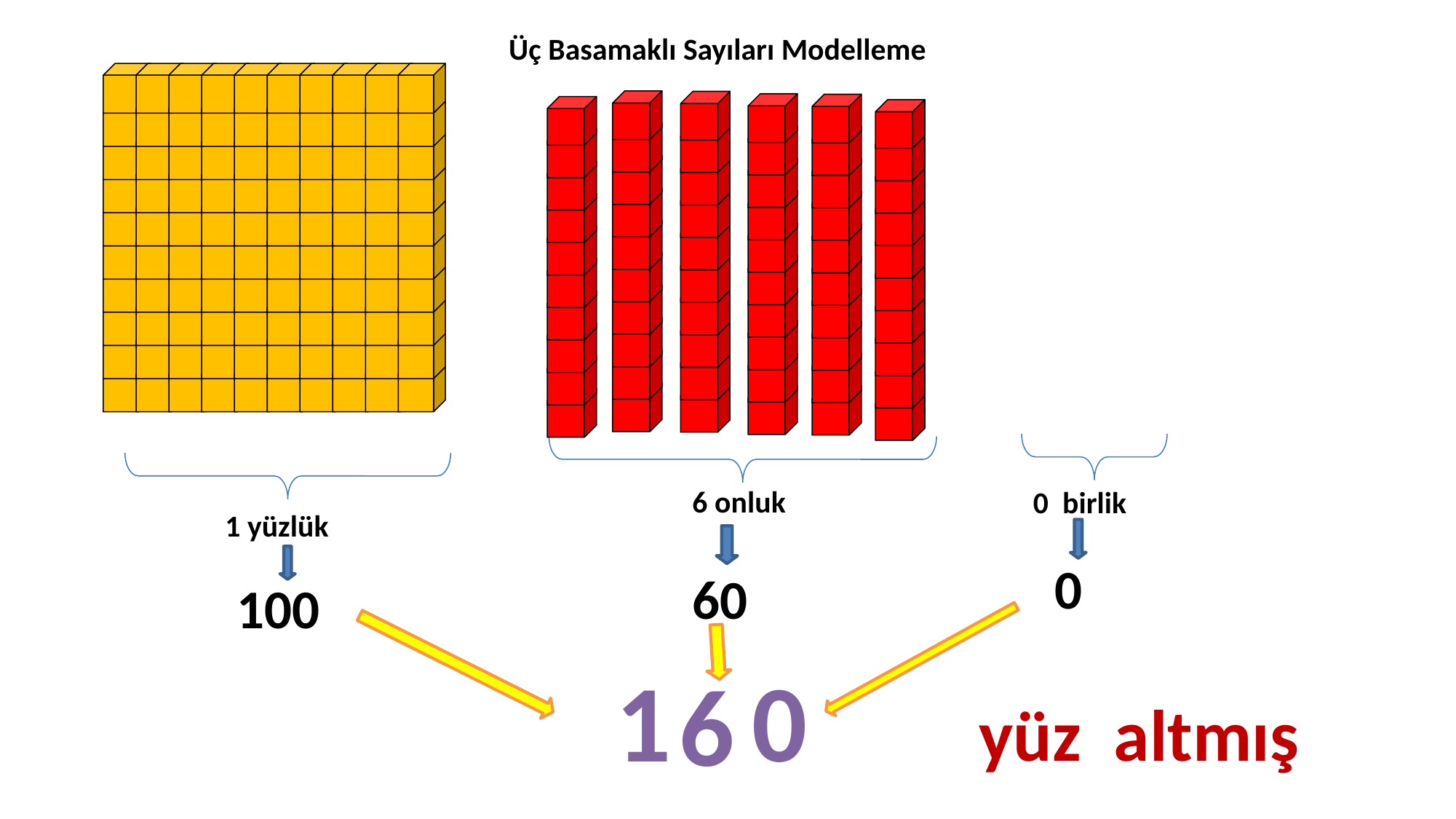

Üç Basamaklı Sayıları Modelleme

6 onluk
0  birlik
1 yüzlük

   0

60
100

 0
 1

 6

yüz  altmış